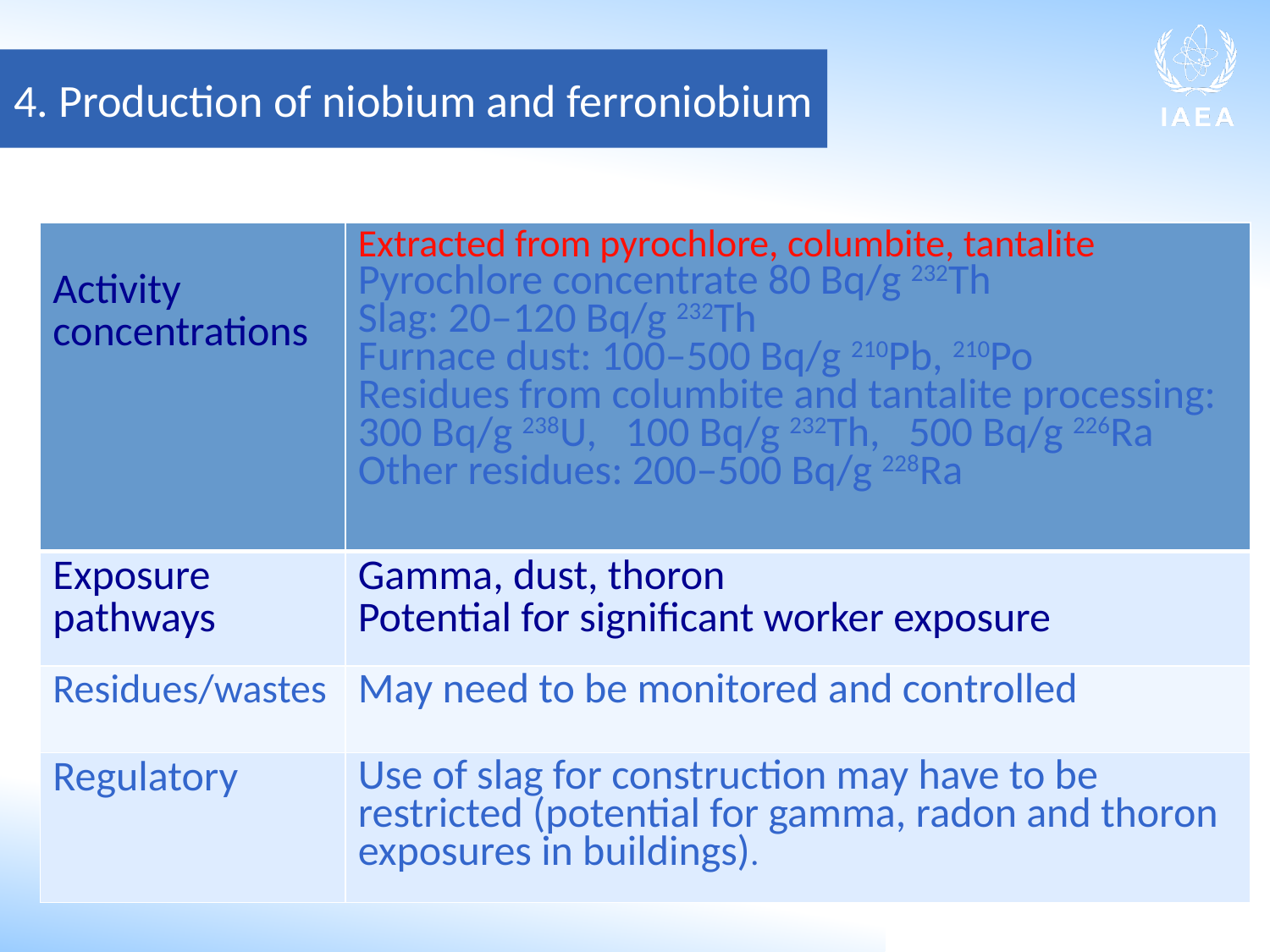

4. Production of niobium and ferroniobium
| Activity concentrations | Extracted from pyrochlore, columbite, tantalite Pyrochlore concentrate 80 Bq/g 232Th Slag: 20–120 Bq/g 232Th Furnace dust: 100–500 Bq/g 210Pb, 210Po Residues from columbite and tantalite processing: 300 Bq/g 238U, 100 Bq/g 232Th, 500 Bq/g 226Ra Other residues: 200–500 Bq/g 228Ra |
| --- | --- |
| Exposure pathways | Gamma, dust, thoron Potential for significant worker exposure |
| Residues/wastes | May need to be monitored and controlled |
| Regulatory | Use of slag for construction may have to be restricted (potential for gamma, radon and thoron exposures in buildings). |